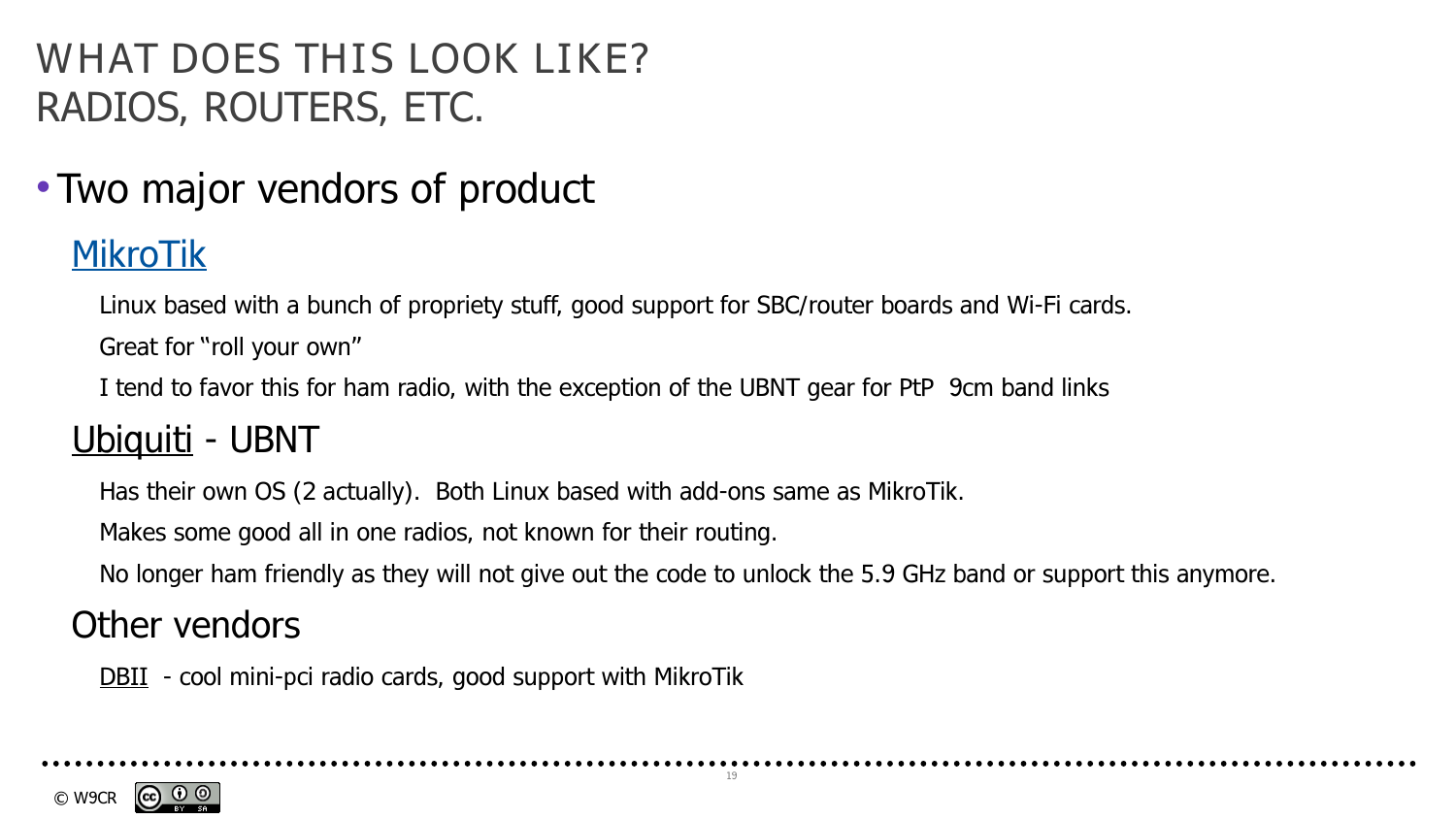

# WHAT DOES THIS LOOK LIKE? RADIOS, ROUTERS, ETC.
Two major vendors of product
MikroTik
Linux based with a bunch of propriety stuff, good support for SBC/router boards and Wi-Fi cards.
Great for “roll your own”
I tend to favor this for ham radio, with the exception of the UBNT gear for PtP  9cm band links
Ubiquiti - UBNT
Has their own OS (2 actually).  Both Linux based with add-ons same as MikroTik.
Makes some good all in one radios, not known for their routing.
No longer ham friendly as they will not give out the code to unlock the 5.9 GHz band or support this anymore.
Other vendors
DBII  - cool mini-pci radio cards, good support with MikroTik